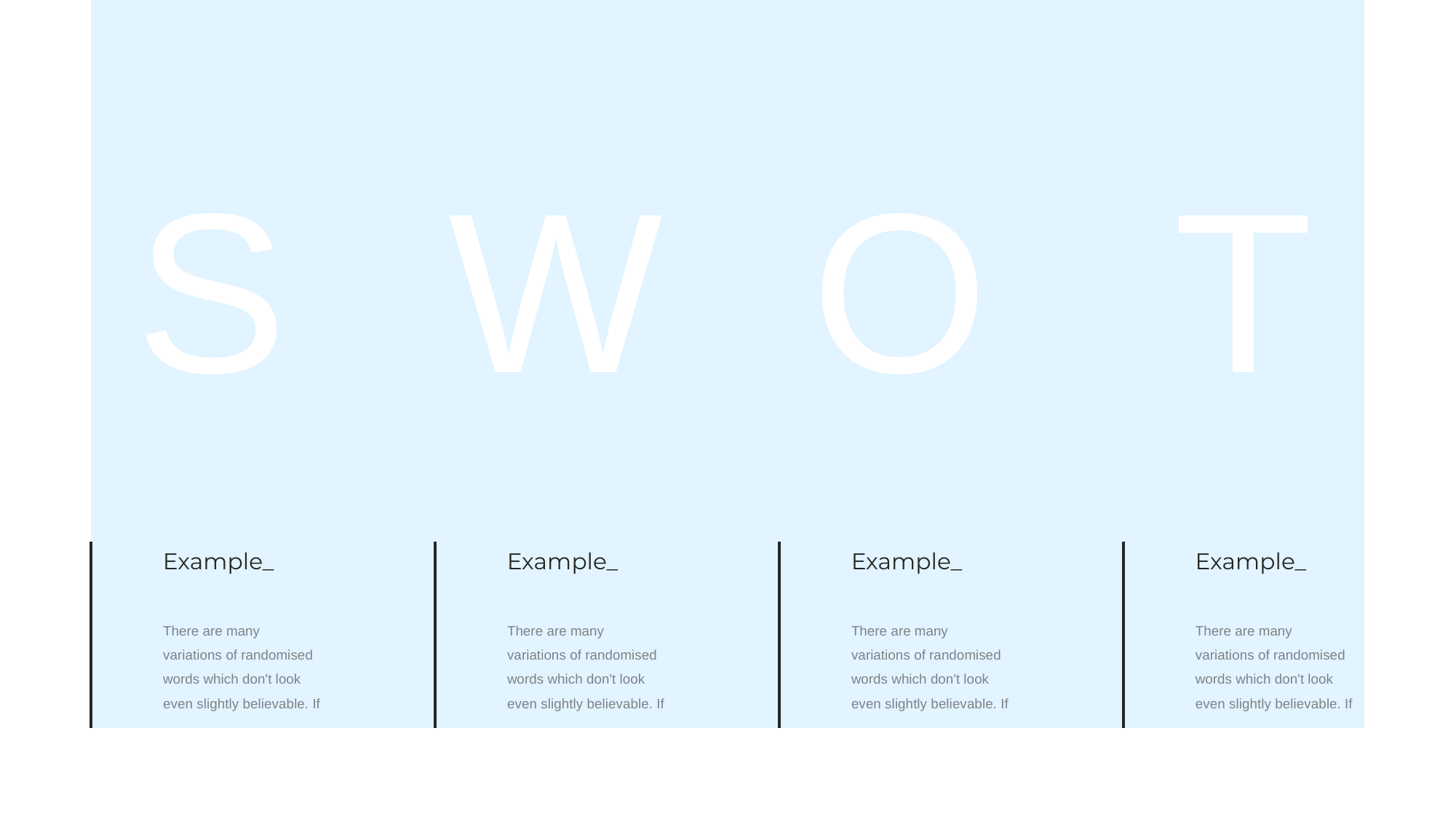

S
W
O
T
Example_
There are many variations of randomised words which don't look even slightly believable. If
Example_
There are many variations of randomised words which don't look even slightly believable. If
Example_
There are many variations of randomised words which don't look even slightly believable. If
Example_
There are many variations of randomised words which don't look even slightly believable. If